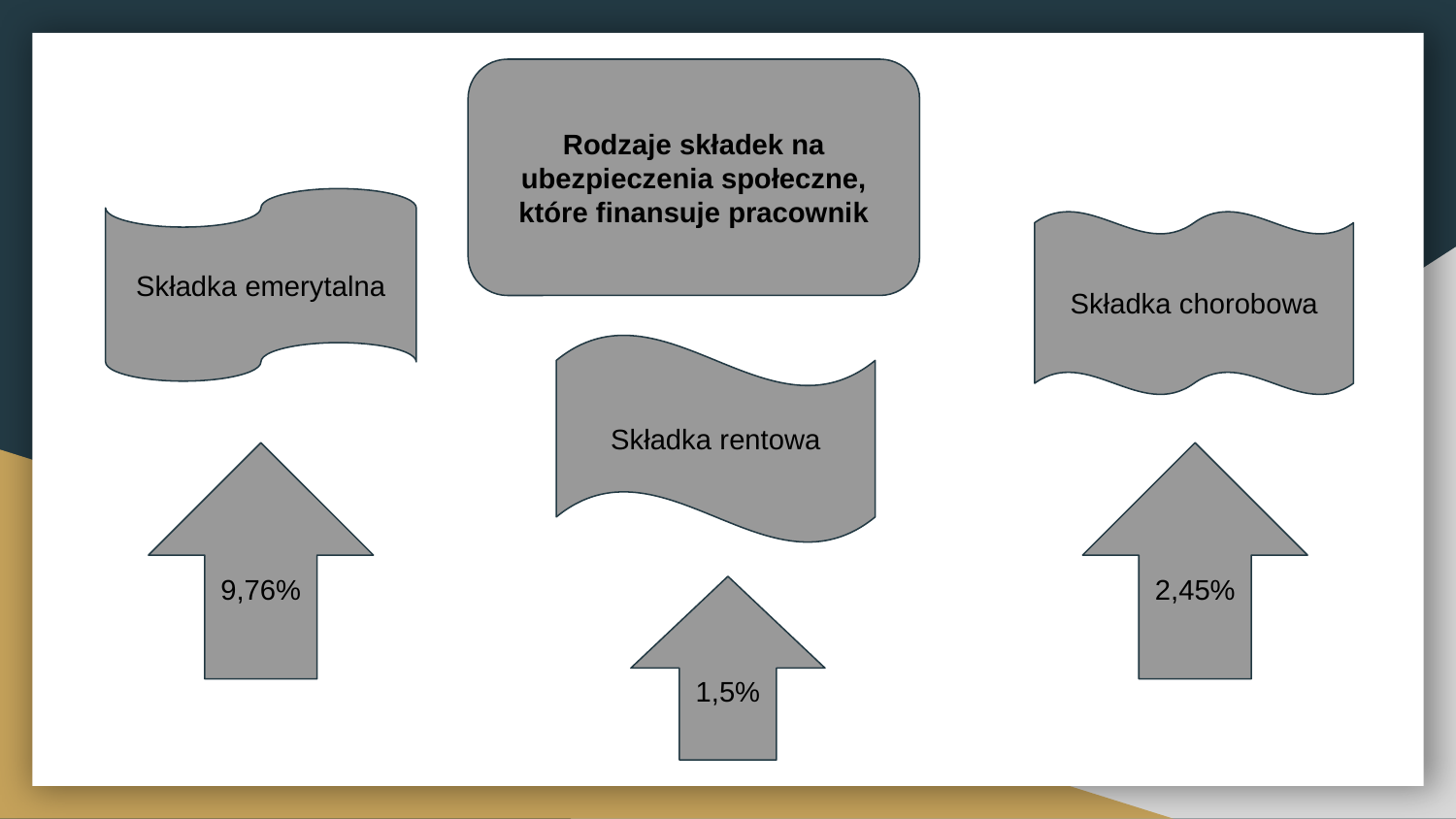

Rodzaje składek na ubezpieczenia społeczne, które finansuje pracownik
Składka emerytalna
Składka chorobowa
Składka rentowa
9,76%
2,45%
1,5%